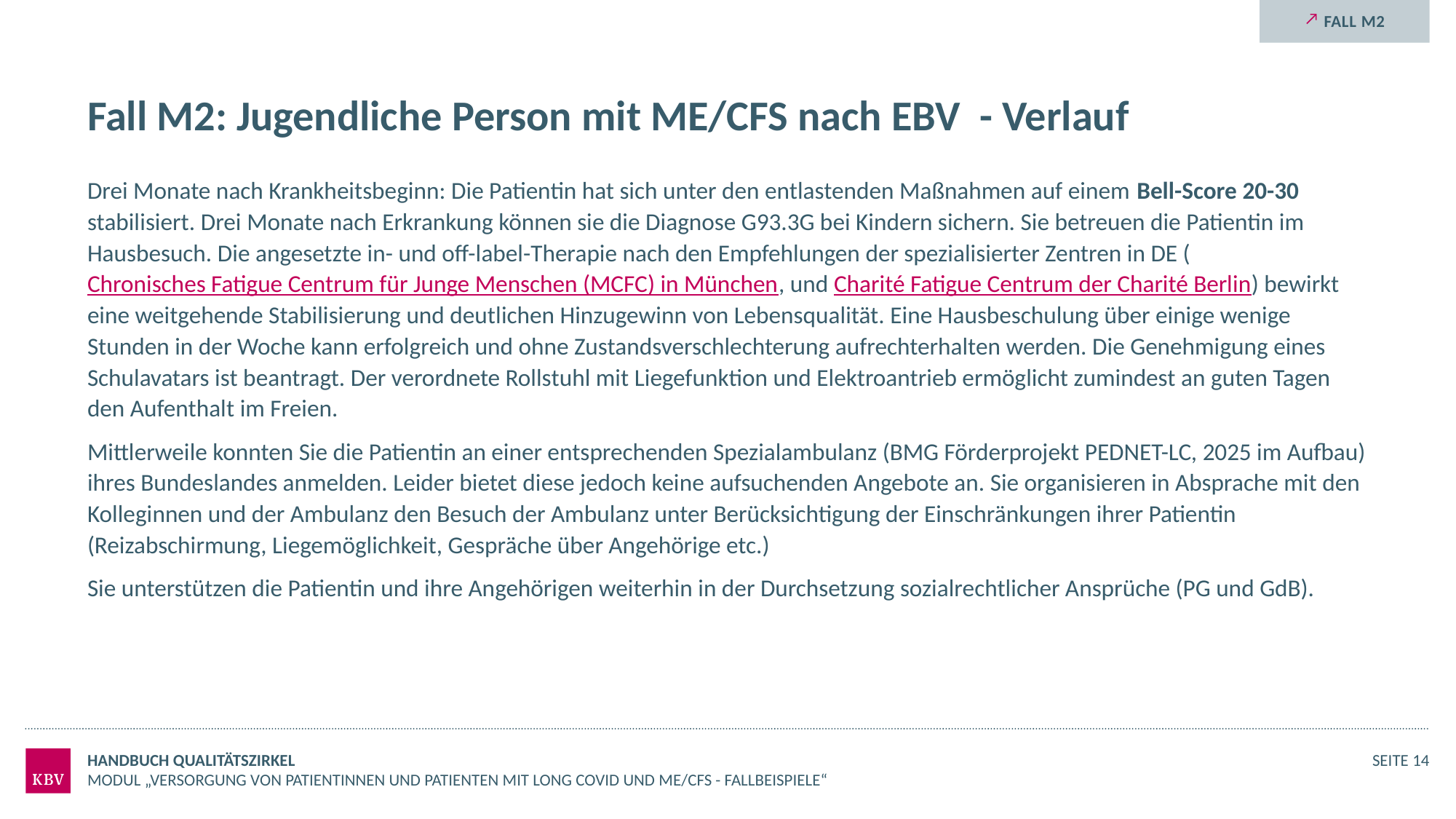

Fall M2
# Fall M2: Jugendliche Person mit ME/CFS nach EBV  - Verlauf
Drei Monate nach Krankheitsbeginn: Die Patientin hat sich unter den entlastenden Maßnahmen auf einem Bell-Score 20-30 stabilisiert. Drei Monate nach Erkrankung können sie die Diagnose G93.3G bei Kindern sichern. Sie betreuen die Patientin im Hausbesuch. Die angesetzte in- und off-label-Therapie nach den Empfehlungen der spezialisierter Zentren in DE (Chronisches Fatigue Centrum für Junge Menschen (MCFC) in München, und Charité Fatigue Centrum der Charité Berlin) bewirkt eine weitgehende Stabilisierung und deutlichen Hinzugewinn von Lebensqualität. Eine Hausbeschulung über einige wenige Stunden in der Woche kann erfolgreich und ohne Zustandsverschlechterung aufrechterhalten werden. Die Genehmigung eines Schulavatars ist beantragt. Der verordnete Rollstuhl mit Liegefunktion und Elektroantrieb ermöglicht zumindest an guten Tagen den Aufenthalt im Freien.
Mittlerweile konnten Sie die Patientin an einer entsprechenden Spezialambulanz (BMG Förderprojekt PEDNET-LC, 2025 im Aufbau) ihres Bundeslandes anmelden. Leider bietet diese jedoch keine aufsuchenden Angebote an. Sie organisieren in Absprache mit den Kolleginnen und der Ambulanz den Besuch der Ambulanz unter Berücksichtigung der Einschränkungen ihrer Patientin (Reizabschirmung, Liegemöglichkeit, Gespräche über Angehörige etc.)
Sie unterstützen die Patientin und ihre Angehörigen weiterhin in der Durchsetzung sozialrechtlicher Ansprüche (PG und GdB).
Handbuch Qualitätszirkel
Seite 14
Modul „Versorgung von Patientinnen und Patienten mit Long COVID und ME/CFS - Fallbeispiele“